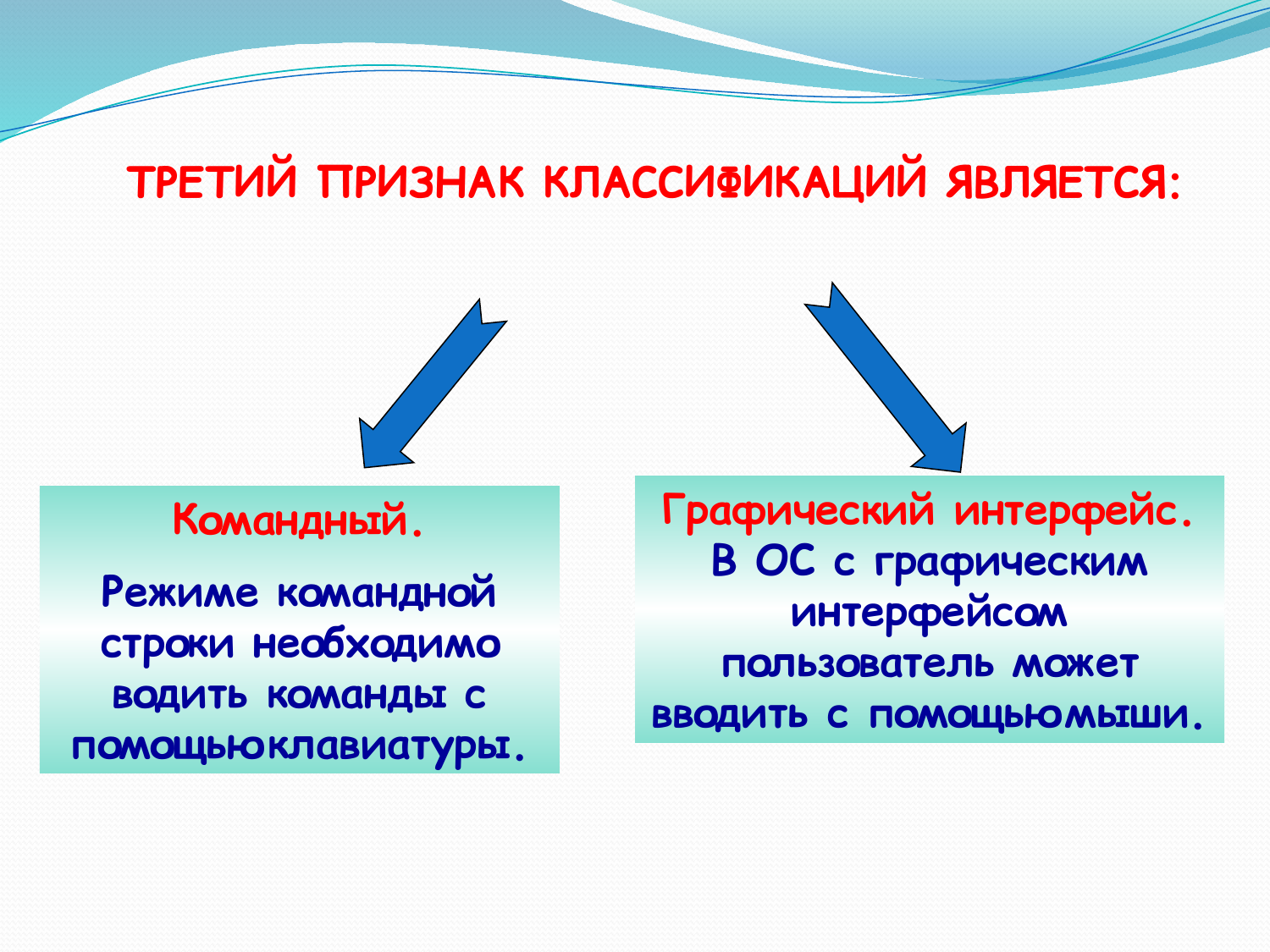

ТРЕТИЙ ПРИЗНАК КЛАССИФИКАЦИЙ ЯВЛЯЕТСЯ:

Графический интерфейс. В ОС с графическим интерфейсом пользователь может вводить с помощью мыши.
Командный.
Режиме командной строки необходимо водить команды с помощью клавиатуры.